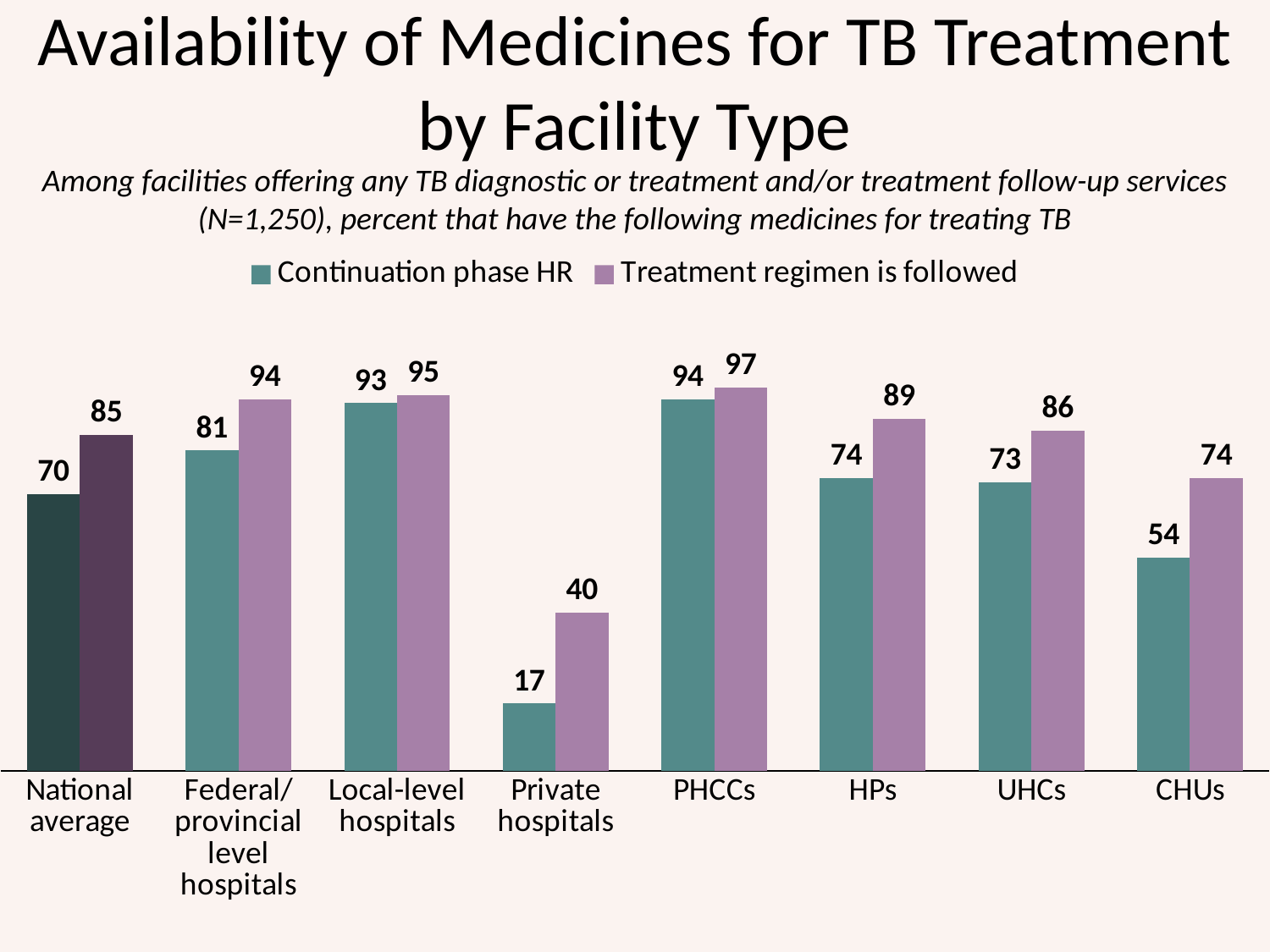

# Availability of Medicines for TB Treatment by Facility Type
Among facilities offering any TB diagnostic or treatment and/or treatment follow-up services (N=1,250), percent that have the following medicines for treating TB

### Chart

| Category | Continuation phase HR | Treatment regimen is followed |
|---|---|---|
| National average | 70.0 | 85.0 |
| Federal/ provincial level hospitals | 81.0 | 94.0 |
| Local-level hospitals | 93.0 | 95.0 |
| Private hospitals | 17.0 | 40.0 |
| PHCCs | 94.0 | 97.0 |
| HPs | 74.0 | 89.0 |
| UHCs | 73.0 | 86.0 |
| CHUs | 54.0 | 74.0 |